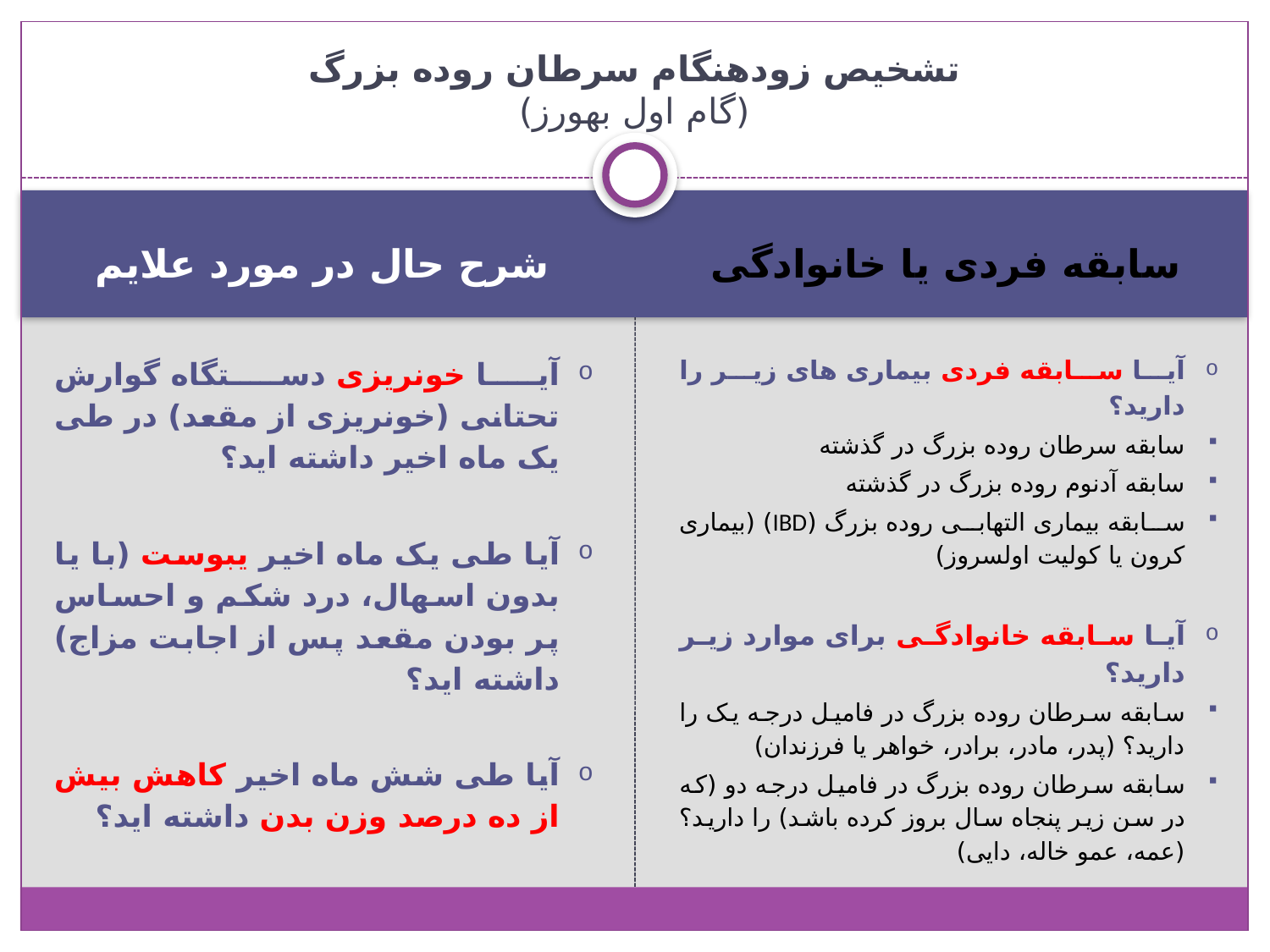

# تشخیص زودهنگام سرطان روده بزرگ (گام اول بهورز)
شرح حال در مورد علایم
سابقه فردی یا خانوادگی
آيا خونریزی دستگاه گوارش تحتانی (خونریزی از مقعد) در طی یک ماه اخیر داشته اید؟

آيا طی یک ماه اخیر یبوست (با یا بدون اسهال، درد شکم و احساس پر بودن مقعد پس از اجابت مزاج) داشته اید؟

آيا طی شش ماه اخیر کاهش بیش از ده درصد وزن بدن داشته اید؟
آیا سابقه فردی بیماری های زیر را دارید؟
سابقه سرطان روده بزرگ در گذشته
سابقه آدنوم روده بزرگ در گذشته
سابقه بیماری التهابی روده بزرگ (IBD) (بیماری کرون یا کولیت اولسروز)

آیا سابقه خانوادگی برای موارد زیر دارید؟
سابقه سرطان روده بزرگ در فامیل درجه یک را دارید؟ (پدر، مادر، برادر، خواهر یا فرزندان)
سابقه سرطان روده بزرگ در فامیل درجه دو (که در سن زیر پنجاه سال بروز کرده باشد) را دارید؟ (عمه، عمو خاله، دایی)